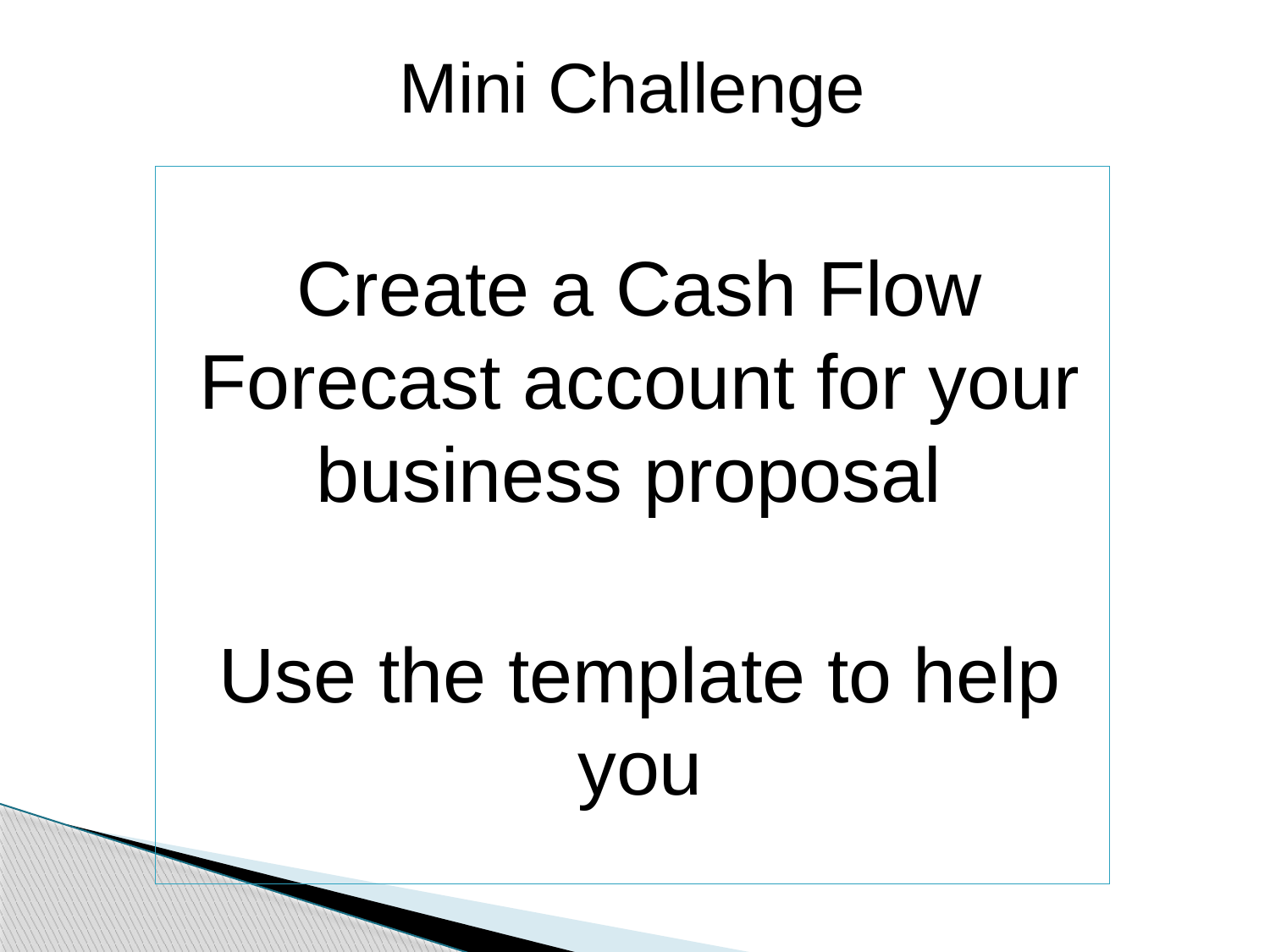

Mini Challenge

Create a Cash Flow Forecast account for your business proposal

Use the template to help you